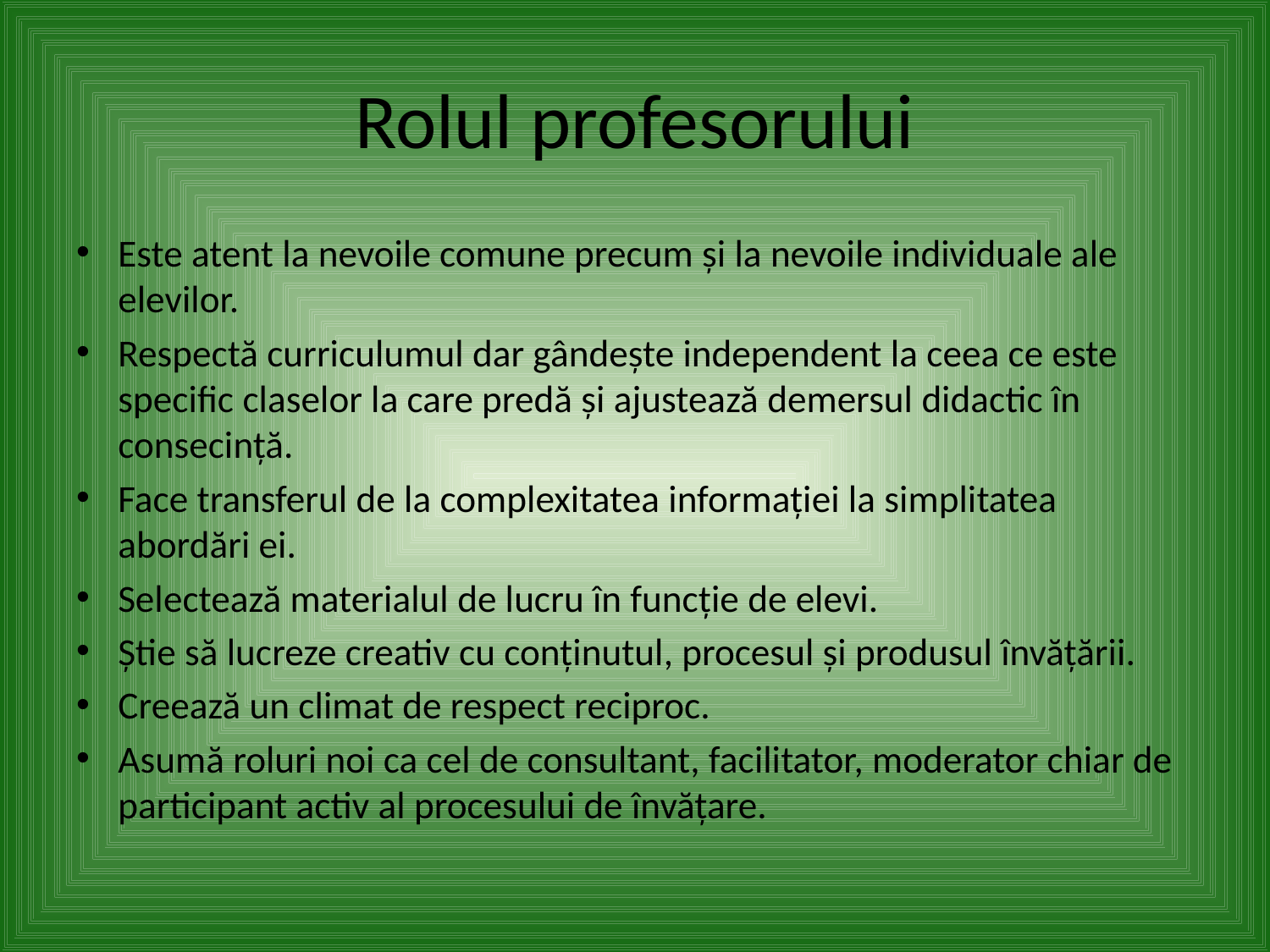

# Rolul profesorului
Este atent la nevoile comune precum şi la nevoile individuale ale elevilor.
Respectă curriculumul dar gândeşte independent la ceea ce este specific claselor la care predă şi ajustează demersul didactic în consecinţă.
Face transferul de la complexitatea informaţiei la simplitatea abordări ei.
Selectează materialul de lucru în funcţie de elevi.
Ştie să lucreze creativ cu conţinutul, procesul şi produsul învăţării.
Creează un climat de respect reciproc.
Asumă roluri noi ca cel de consultant, facilitator, moderator chiar de participant activ al procesului de învăţare.